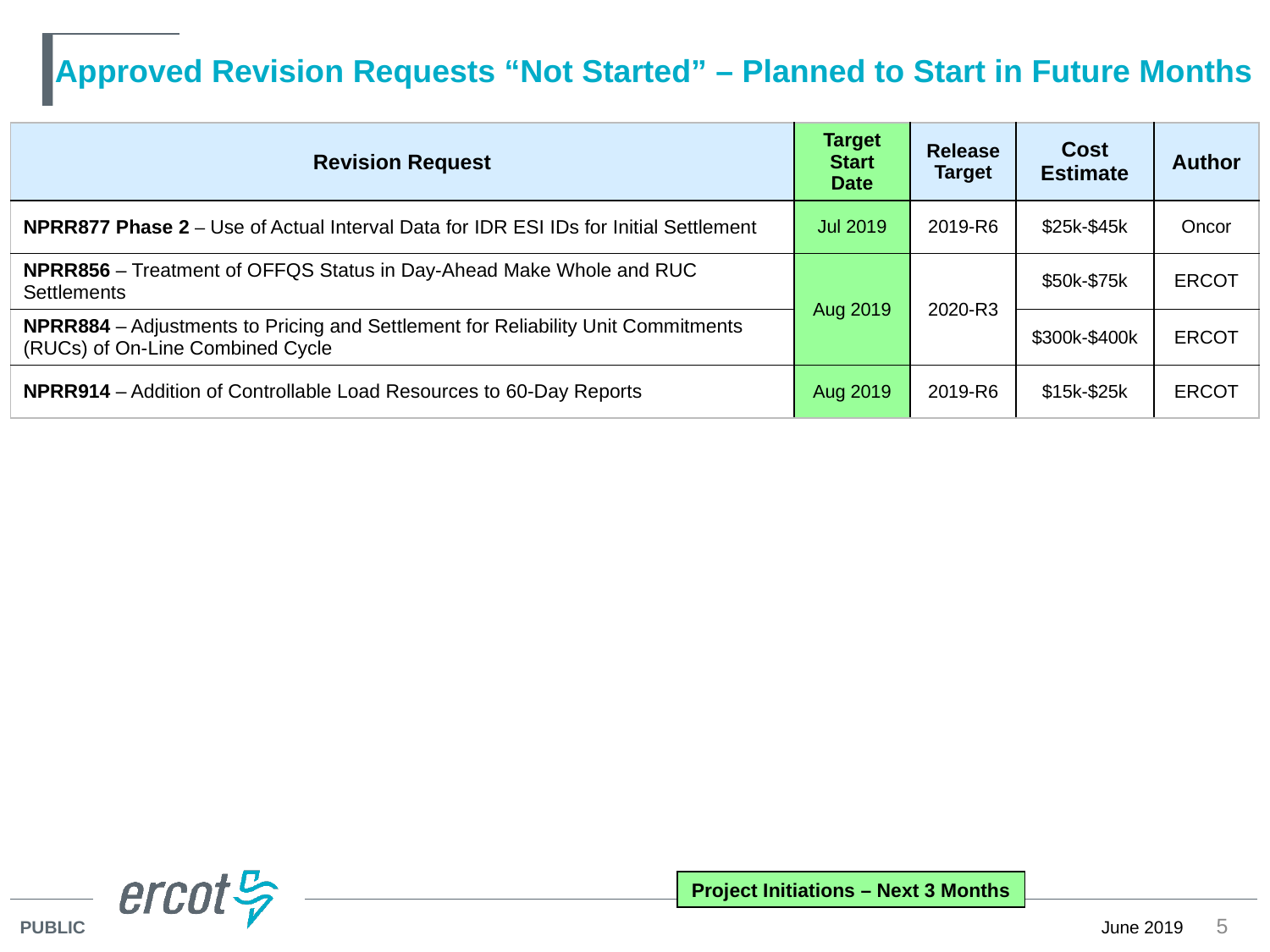

# Approved Revision Requests “Not Started” – Planned to Start in Future Months
| Revision Request | Target Start Date | Release Target | Cost Estimate | Author |
| --- | --- | --- | --- | --- |
| NPRR877 Phase 2 – Use of Actual Interval Data for IDR ESI IDs for Initial Settlement | Jul 2019 | 2019-R6 | $25k-$45k | Oncor |
| NPRR856 – Treatment of OFFQS Status in Day-Ahead Make Whole and RUC Settlements | Aug 2019 | 2020-R3 | $50k-$75k | ERCOT |
| NPRR884 – Adjustments to Pricing and Settlement for Reliability Unit Commitments (RUCs) of On-Line Combined Cycle |  |  | $300k-$400k | ERCOT |
| NPRR914 – Addition of Controllable Load Resources to 60-Day Reports | Aug 2019 | 2019-R6 | $15k-$25k | ERCOT |
Project Initiations – Next 3 Months
5